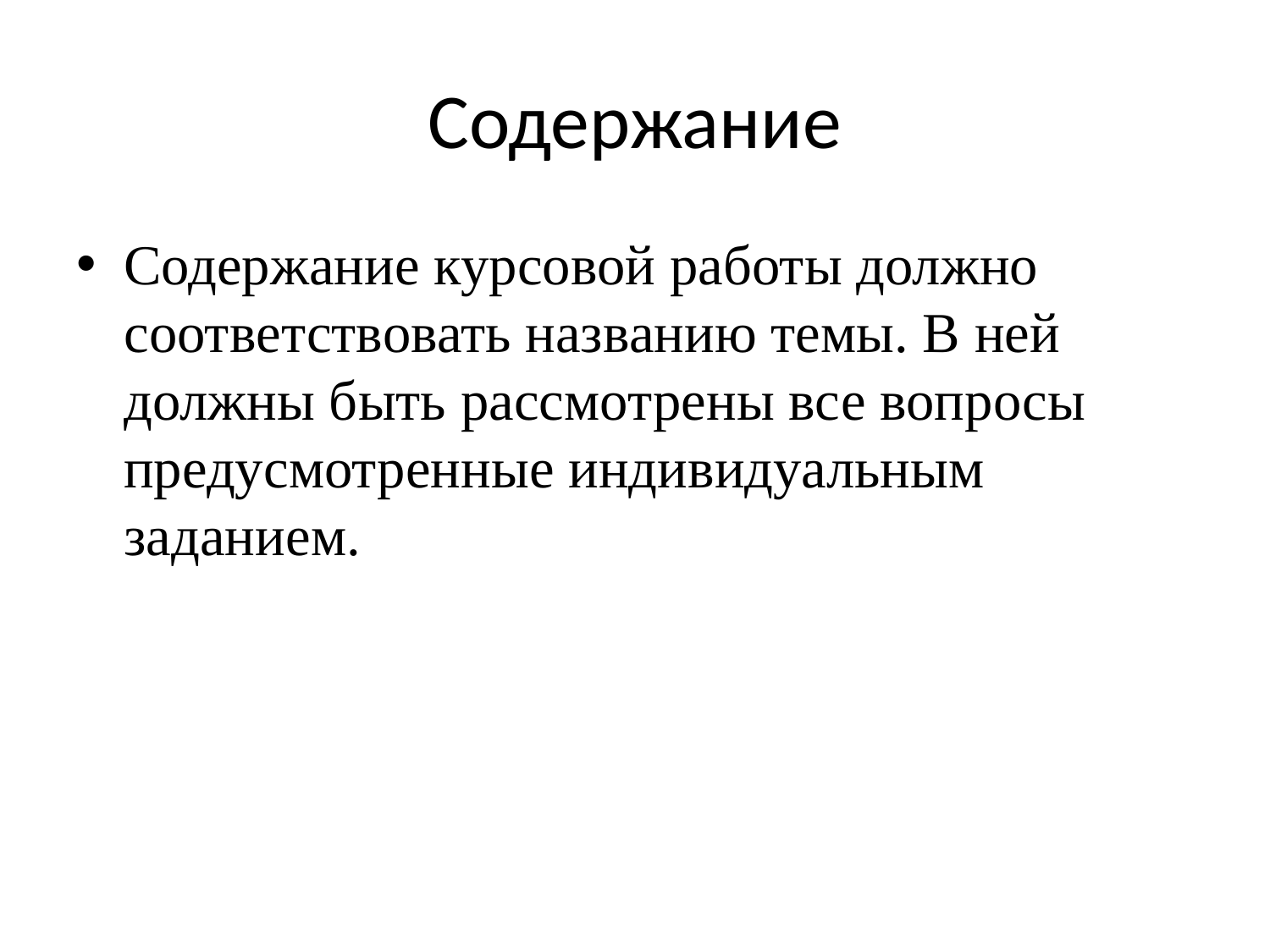

# Содержание
Содержание курсовой работы должно соответствовать названию темы. В ней должны быть рассмотрены все вопросы предусмотренные индивидуальным заданием.